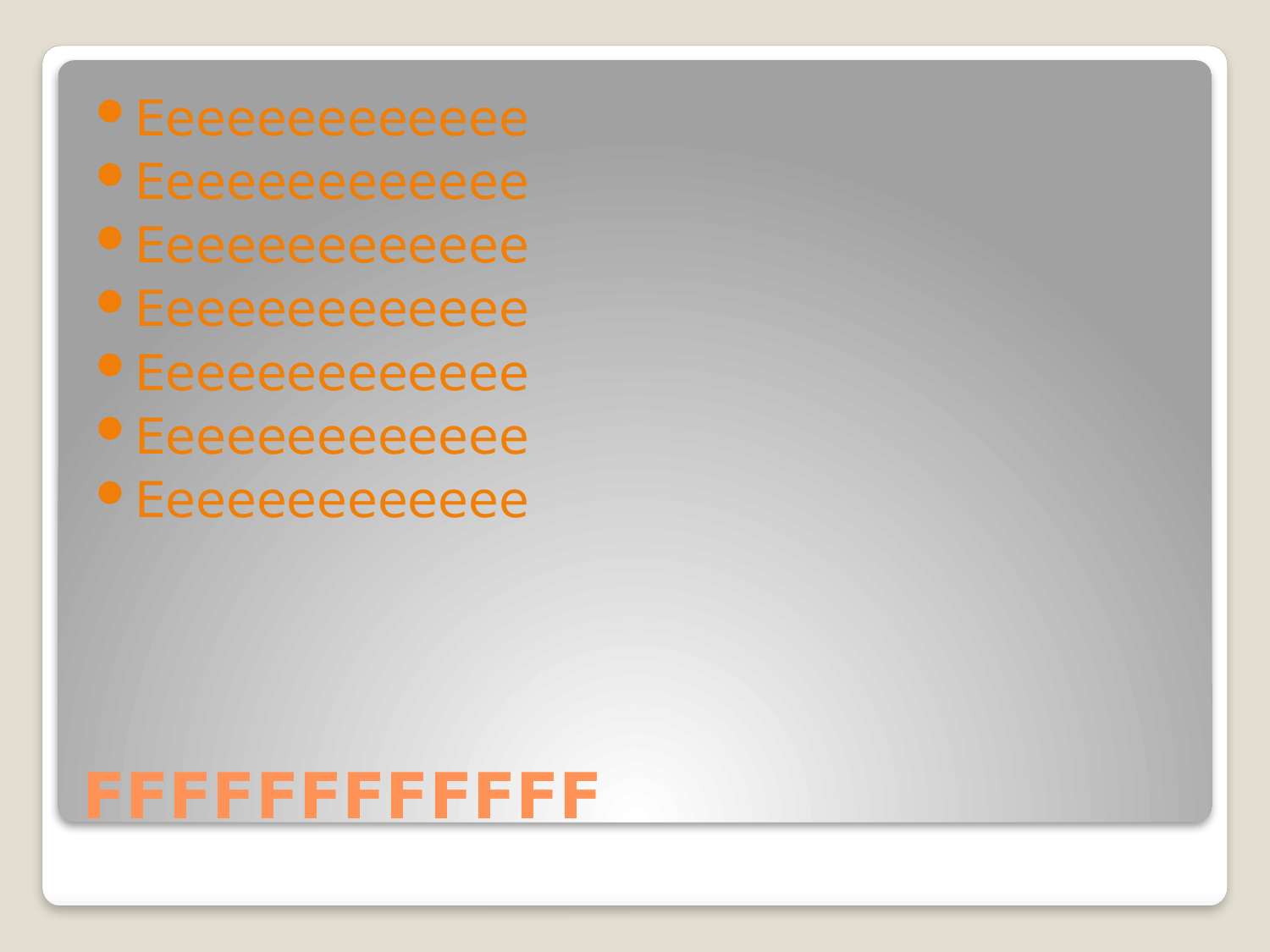

Eeeeeeeeeeeee
Eeeeeeeeeeeee
Eeeeeeeeeeeee
Eeeeeeeeeeeee
Eeeeeeeeeeeee
Eeeeeeeeeeeee
Eeeeeeeeeeeee

# FFFFFFFFFFFF